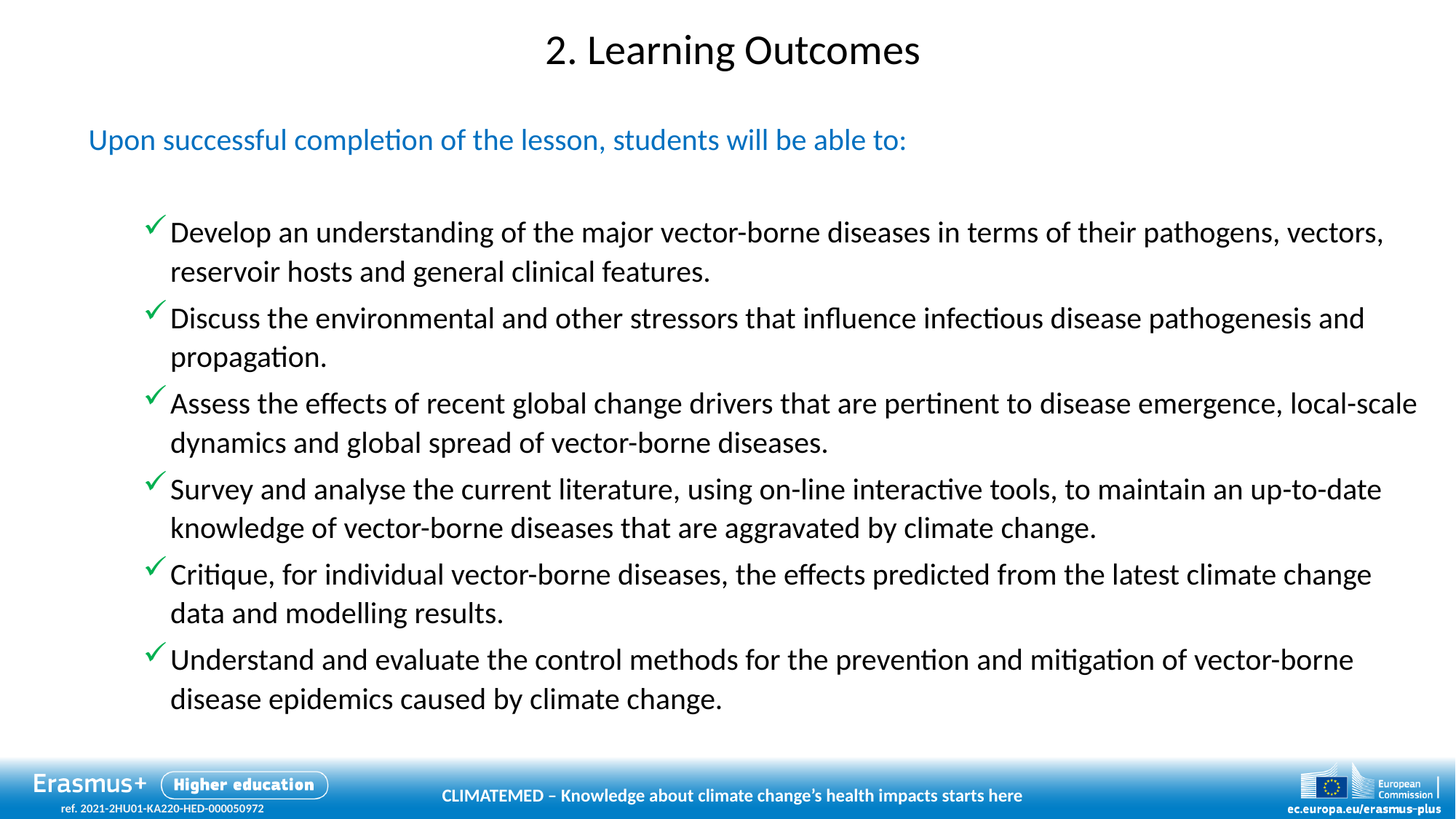

# 2. Learning Outcomes
Upon successful completion of the lesson, students will be able to:

Develop an understanding of the major vector-borne diseases in terms of their pathogens, vectors, reservoir hosts and general clinical features.
Discuss the environmental and other stressors that influence infectious disease pathogenesis and propagation.
Assess the effects of recent global change drivers that are pertinent to disease emergence, local-scale dynamics and global spread of vector-borne diseases.
Survey and analyse the current literature, using on-line interactive tools, to maintain an up-to-date knowledge of vector-borne diseases that are aggravated by climate change.
Critique, for individual vector-borne diseases, the effects predicted from the latest climate change data and modelling results.
Understand and evaluate the control methods for the prevention and mitigation of vector-borne disease epidemics caused by climate change.